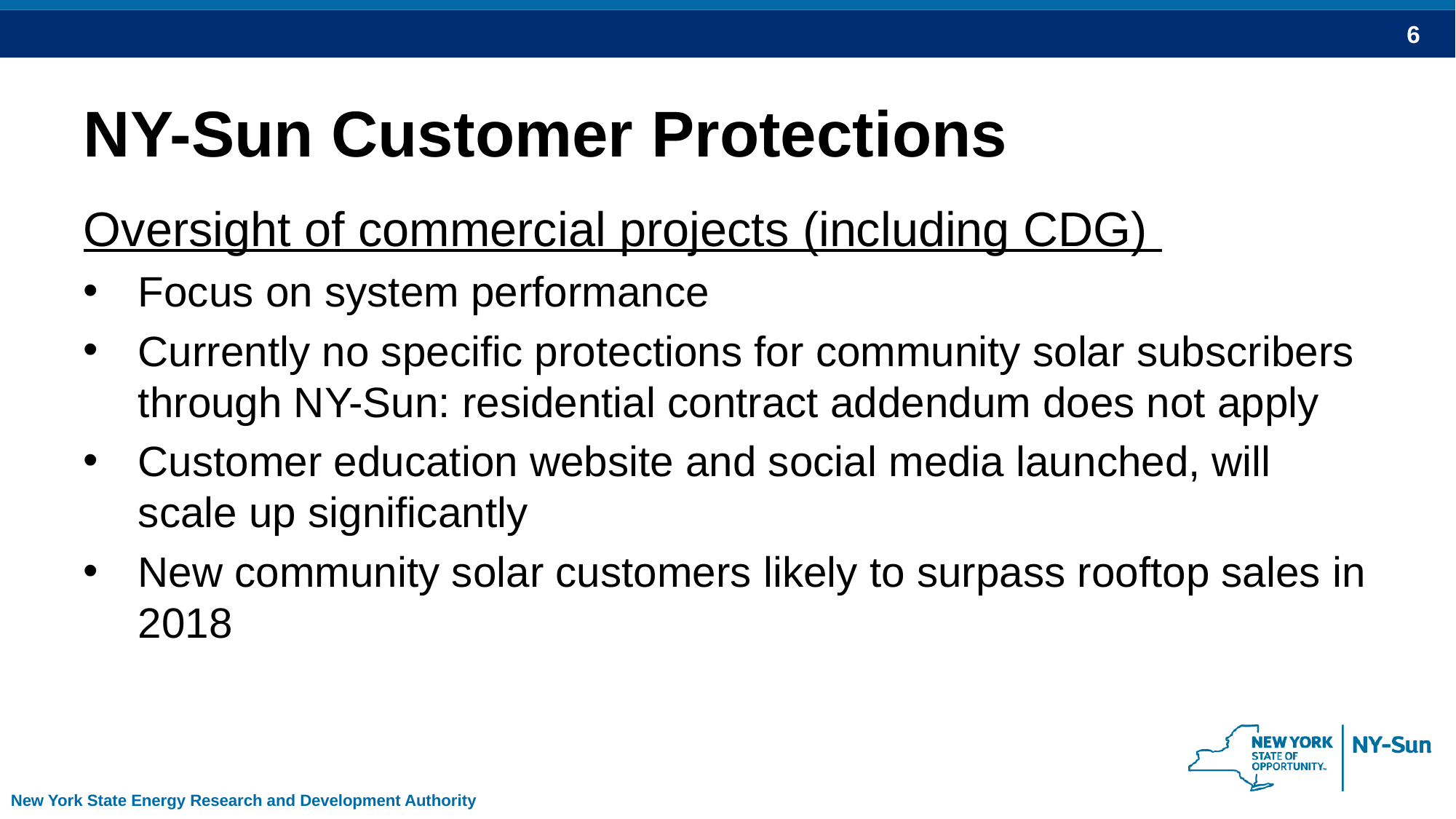

# NY-Sun Customer Protections
Oversight of commercial projects (including CDG)
Focus on system performance
Currently no specific protections for community solar subscribers through NY-Sun: residential contract addendum does not apply
Customer education website and social media launched, will scale up significantly
New community solar customers likely to surpass rooftop sales in 2018